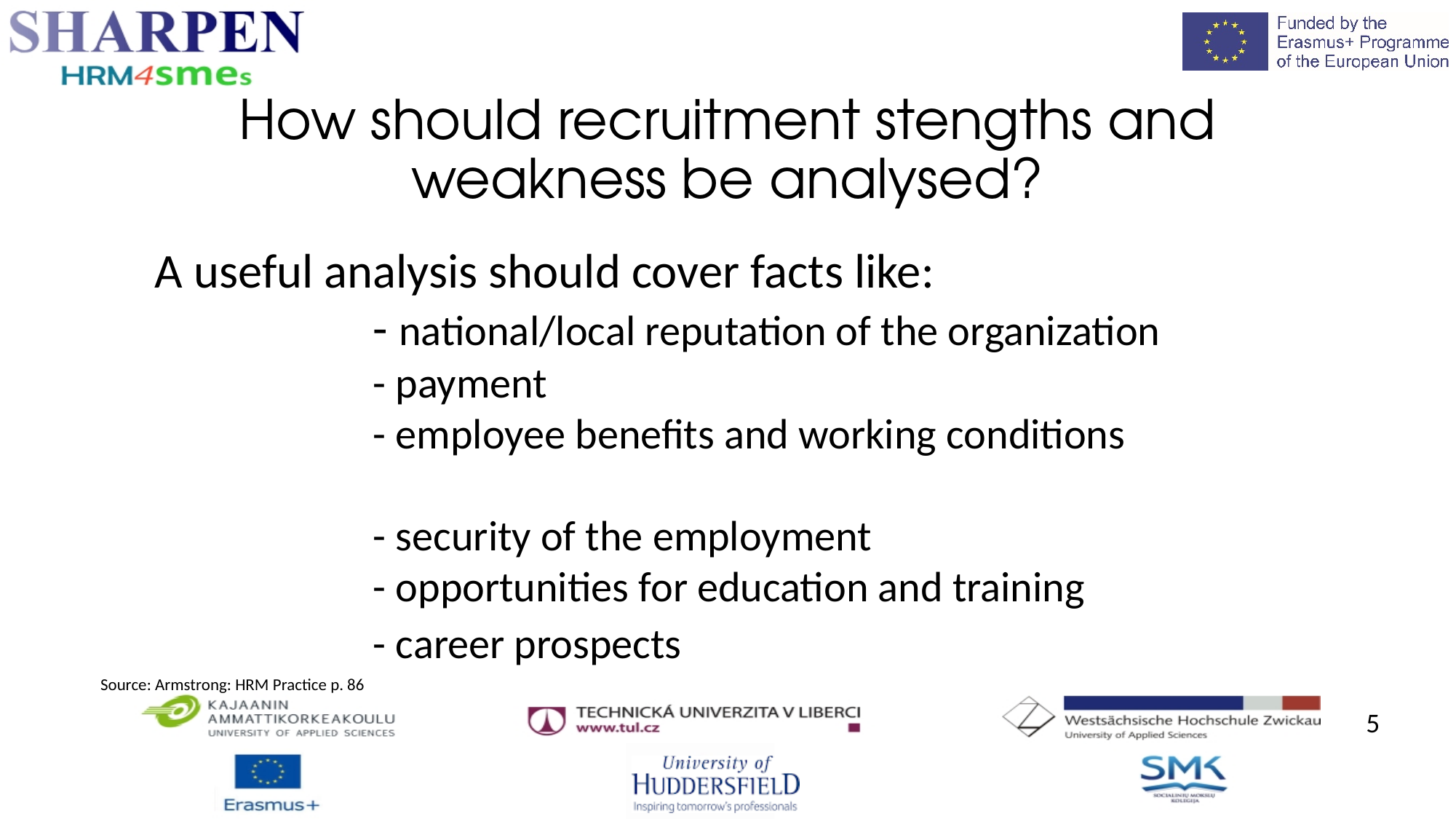

How should recruitment stengths and weakness be analysed?
A useful analysis should cover facts like:
		- national/local reputation of the organization
		- payment
		- employee benefits and working conditions
		- security of the employment
		- opportunities for education and training
		- career prospects

Source: Armstrong: HRM Practice p. 86
5